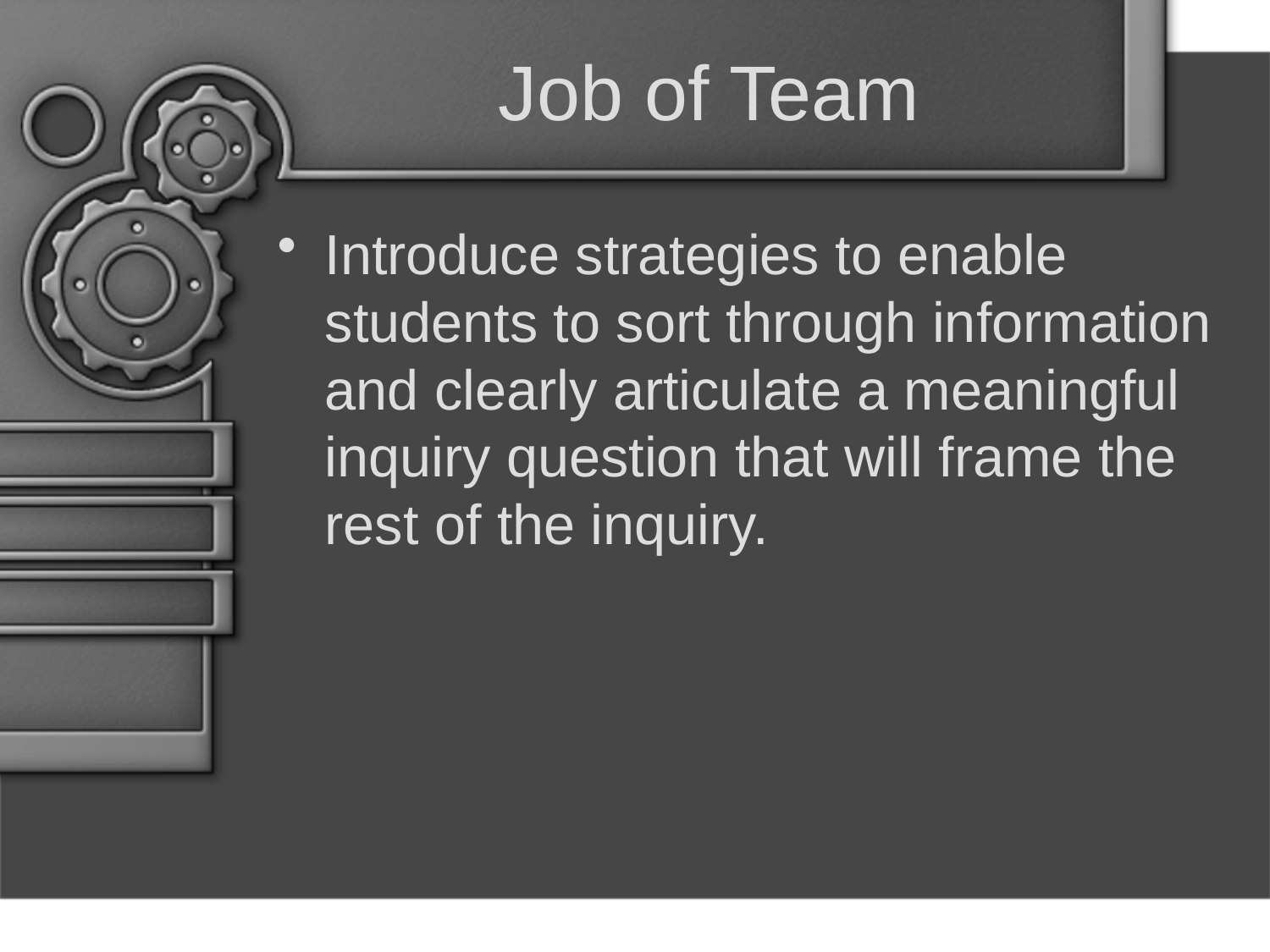

# Job of Team
Introduce strategies to enable students to sort through information and clearly articulate a meaningful inquiry question that will frame the rest of the inquiry.